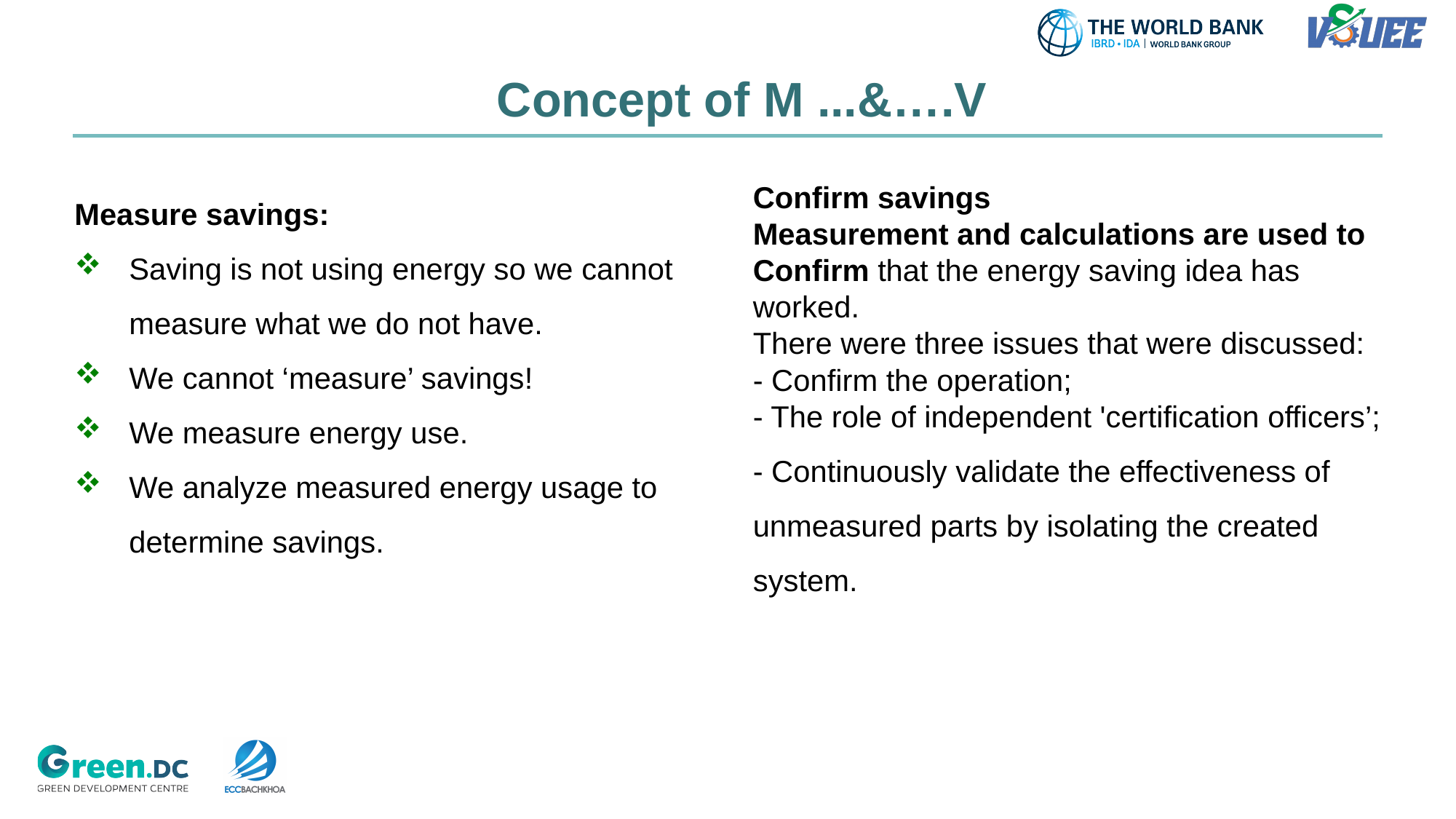

# Concept of M ...&….V
Measure savings:
Saving is not using energy so we cannot measure what we do not have.
We cannot ‘measure’ savings!
We measure energy use.
We analyze measured energy usage to determine savings.

Confirm savings
Measurement and calculations are used to Confirm that the energy saving idea has worked.
There were three issues that were discussed:
- Confirm the operation;
- The role of independent 'certification officers’;
- Continuously validate the effectiveness of unmeasured parts by isolating the created system.